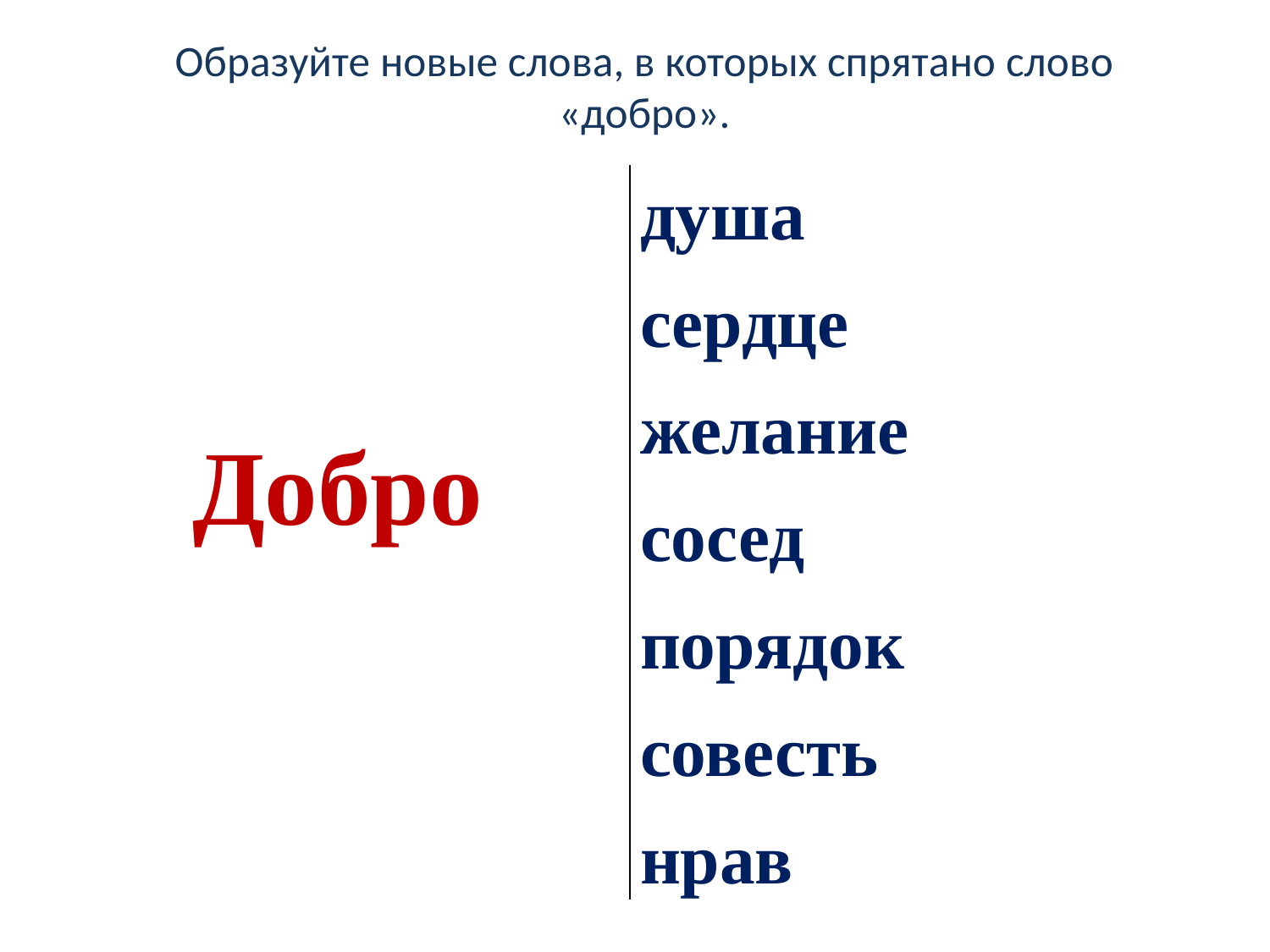

# Образуйте новые слова, в которых спрятано слово «добро».
| Добро | душа сердце желание сосед порядок совесть нрав |
| --- | --- |